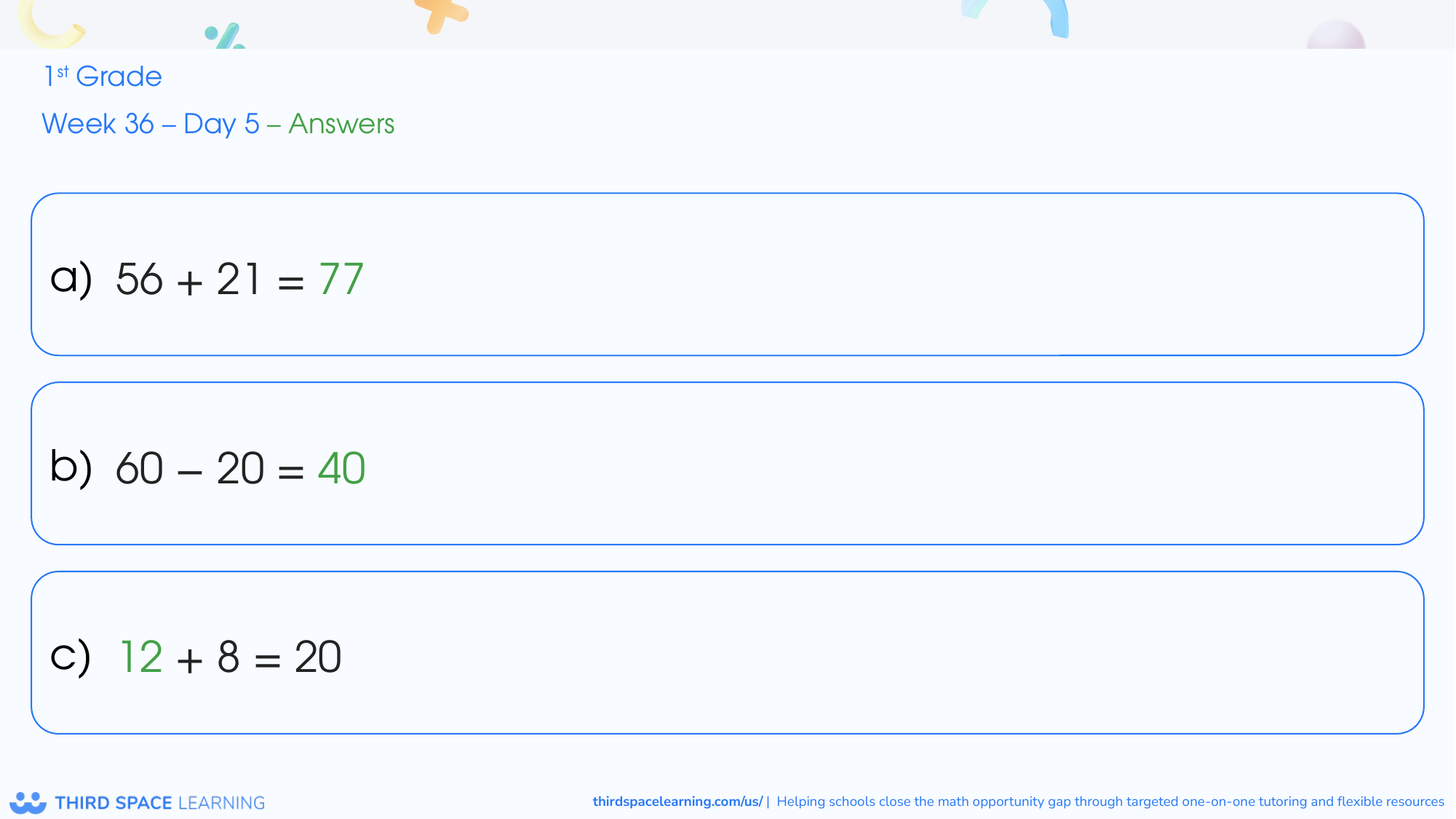

1st Grade
Week 36 – Day 5 – Answers
56 + 21 = 77
60 − 20 = 40
12 + 8 = 20